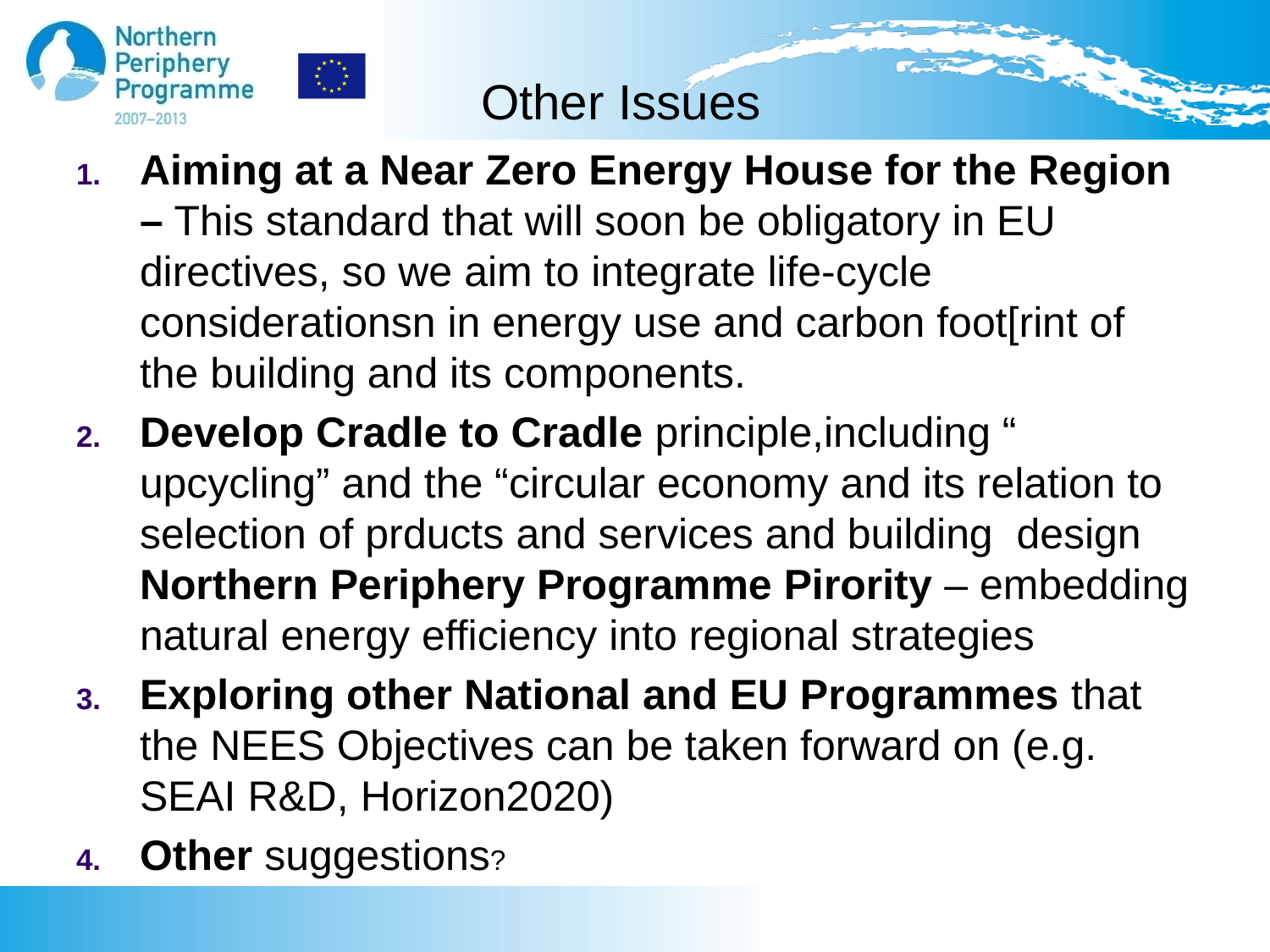

# Other Issues
Aiming at a Near Zero Energy House for the Region – This standard that will soon be obligatory in EU directives, so we aim to integrate life-cycle considerationsn in energy use and carbon foot[rint of the building and its components.
Develop Cradle to Cradle principle,including “ upcycling” and the “circular economy and its relation to selection of prducts and services and building  design Northern Periphery Programme Pirority – embedding natural energy efficiency into regional strategies
Exploring other National and EU Programmes that the NEES Objectives can be taken forward on (e.g. SEAI R&D, Horizon2020)
Other suggestions?